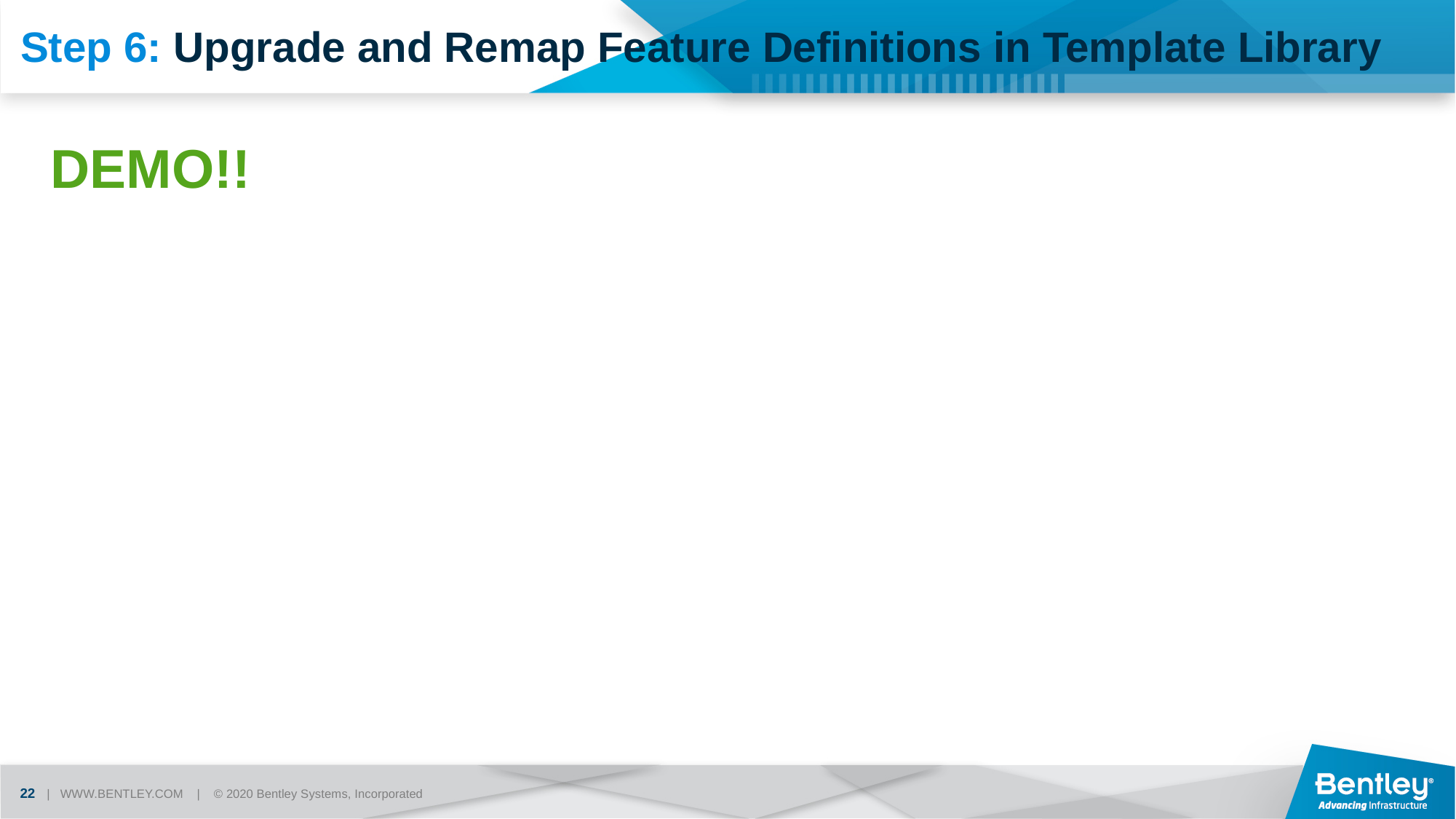

Step 6: Upgrade and Remap Feature Definitions in Template Library
DEMO!!